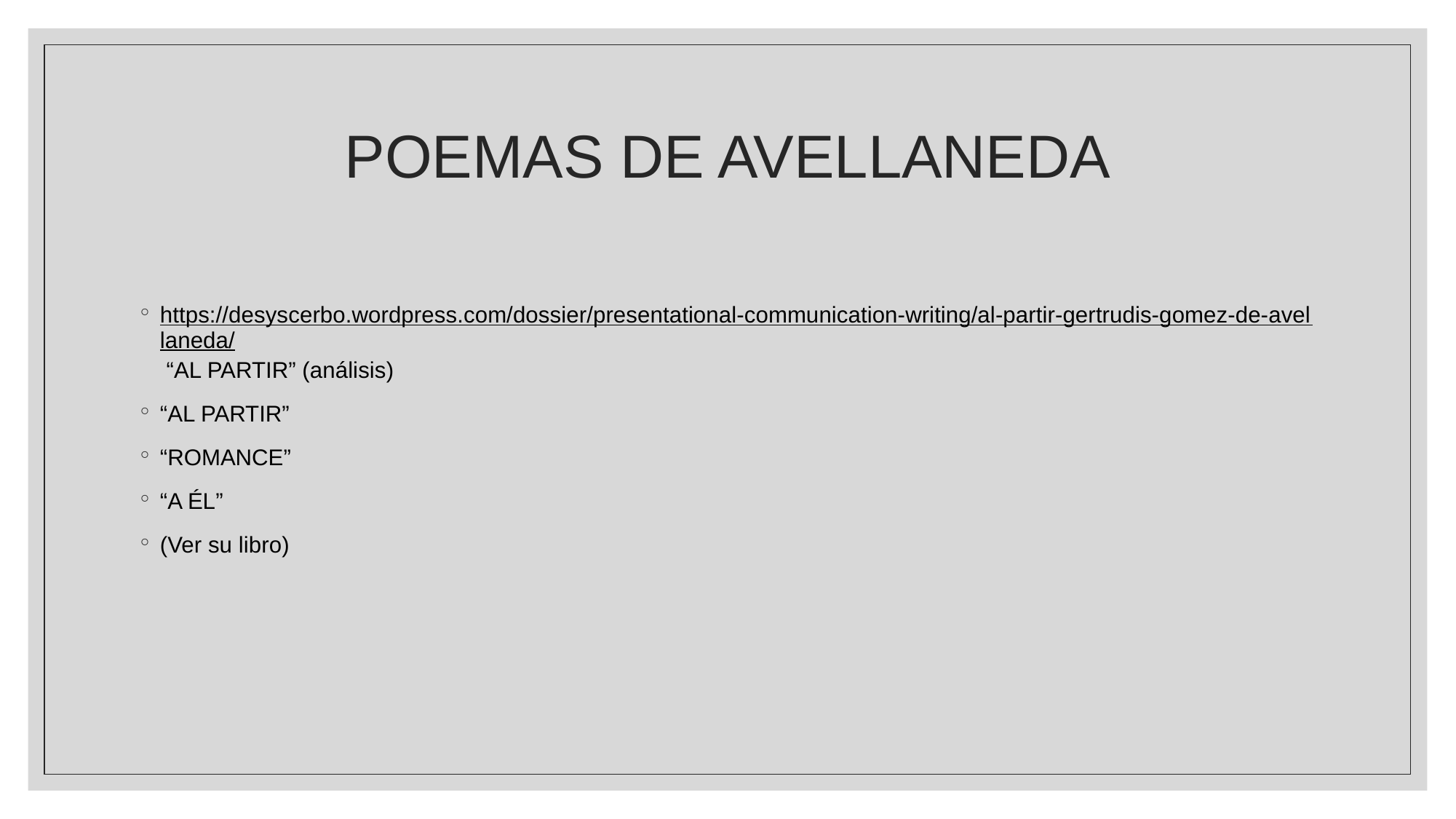

# POEMAS DE AVELLANEDA

https://desyscerbo.wordpress.com/dossier/presentational-communication-writing/al-partir-gertrudis-gomez-de-avellaneda/ “AL PARTIR” (análisis)
“AL PARTIR”
“ROMANCE”
“A ÉL”
(Ver su libro)